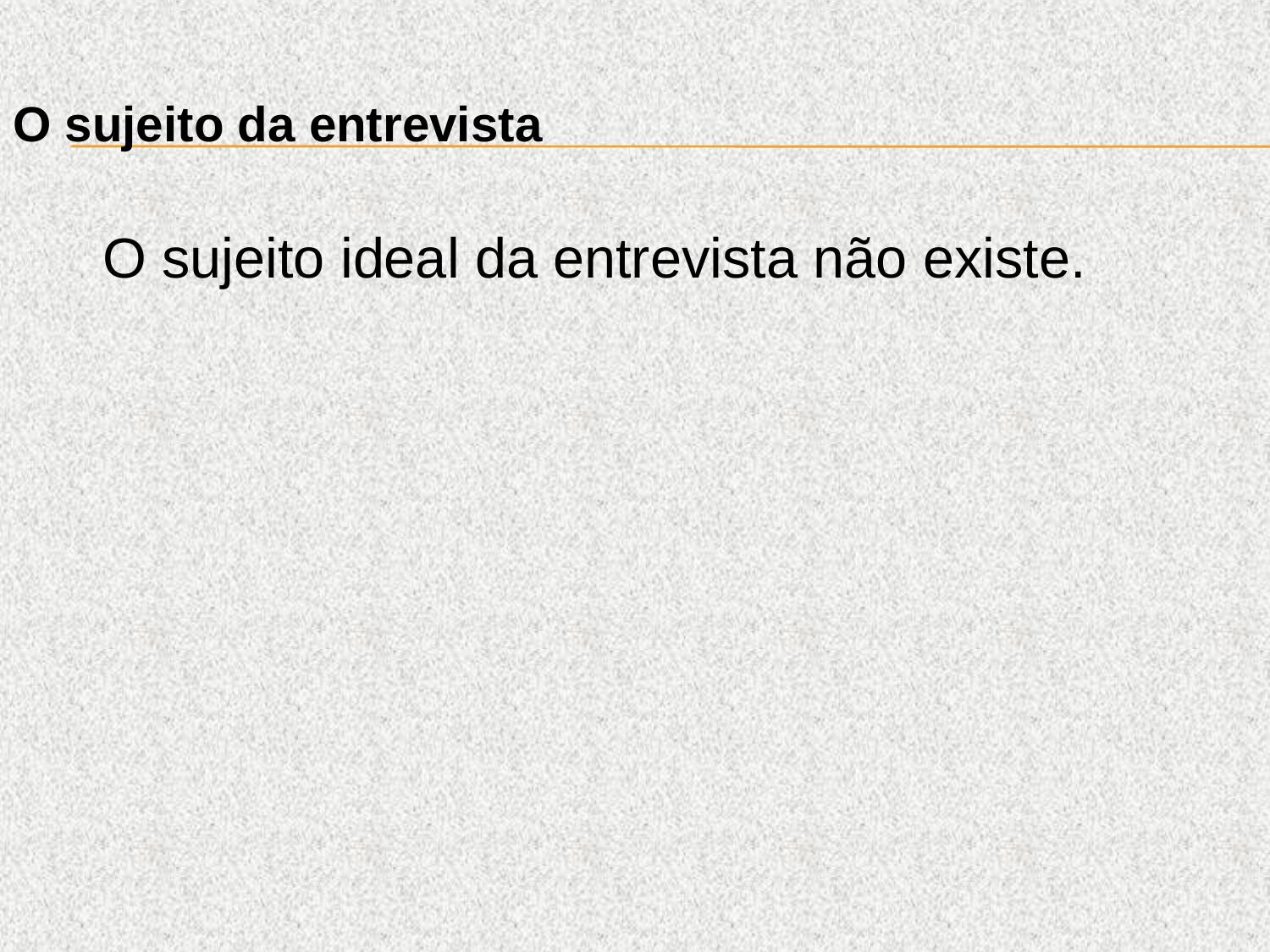

O sujeito da entrevista
	O sujeito ideal da entrevista não existe.